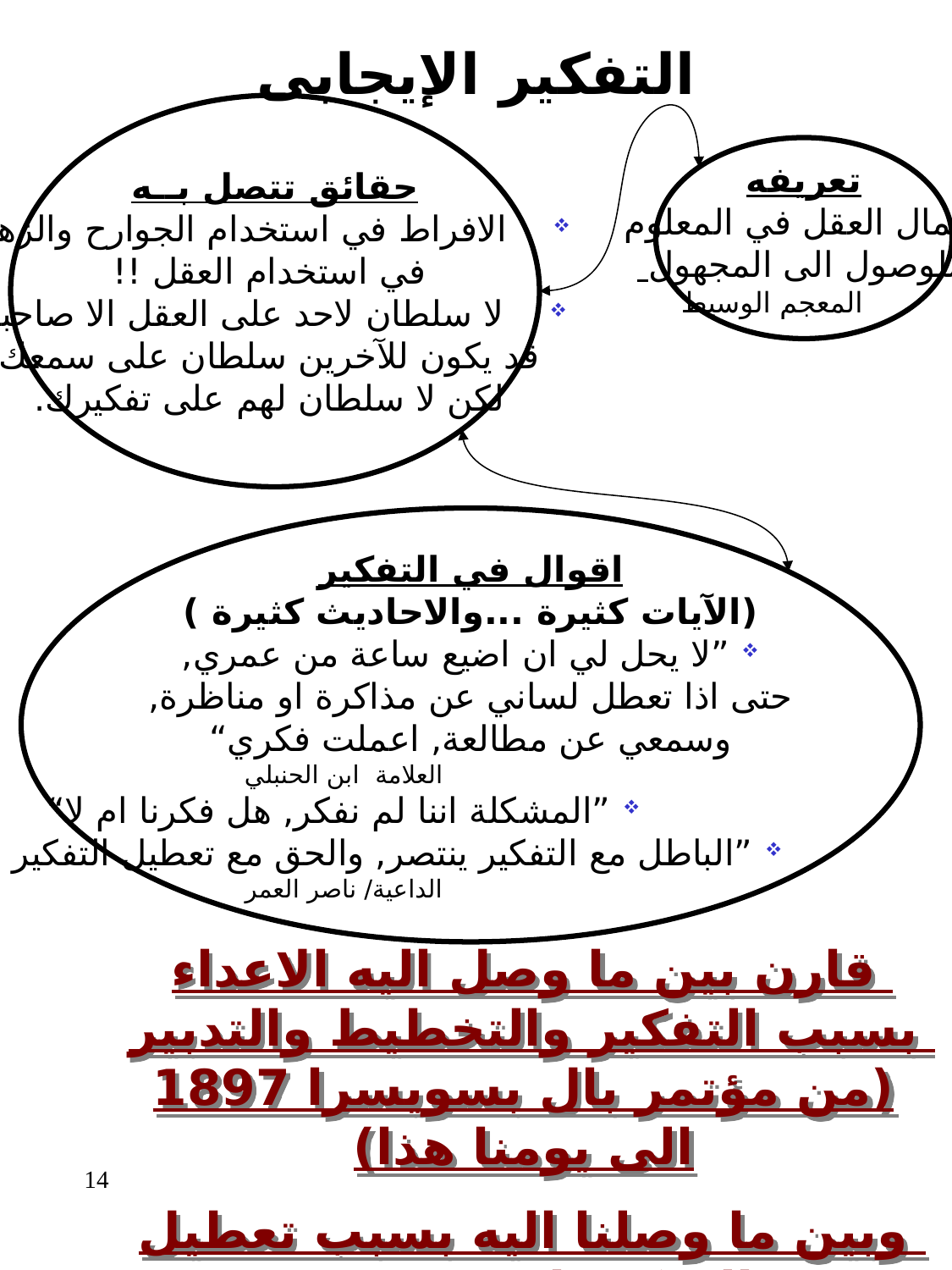

التفكير الإيجابى
حقائق تتصل بــه
الافراط في استخدام الجوارح والزهد
 في استخدام العقل !!
لا سلطان لاحد على العقل الا صاحبه
 قد يكون للآخرين سلطان على سمعك
 لكن لا سلطان لهم على تفكيرك.
تعريفه
إعمال العقل في المعلوم
 للوصول الى المجهول
المعجم الوسيط
اقوال في التفكير
(الآيات كثيرة ...والاحاديث كثيرة )
”لا يحل لي ان اضيع ساعة من عمري,
حتى اذا تعطل لساني عن مذاكرة او مناظرة,
وسمعي عن مطالعة, اعملت فكري“
العلامة  ابن الحنبلي
”المشكلة اننا لم نفكر, هل فكرنا ام لا“
”الباطل مع التفكير ينتصر, والحق مع تعطيل التفكير ينهزم“
الداعية/ ناصر العمر
قارن بين ما وصل اليه الاعداء بسبب التفكير والتخطيط والتدبير (من مؤتمر بال بسويسرا 1897 الى يومنا هذا)
وبين ما وصلنا اليه بسبب تعطيل التفكير او قمعه !!!

14